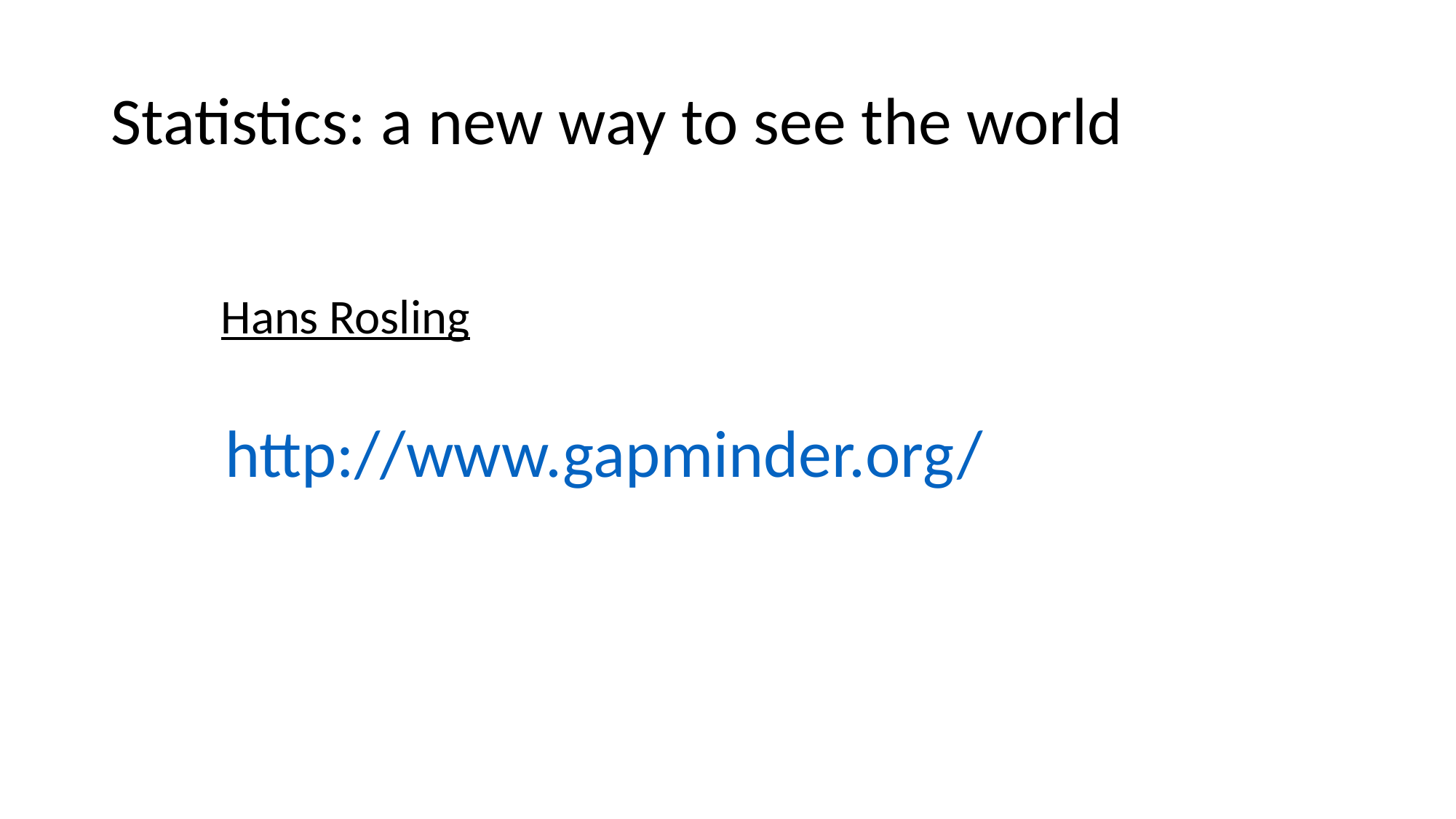

# Statistics: a new way to see the world
Hans Rosling
http://www.gapminder.org/